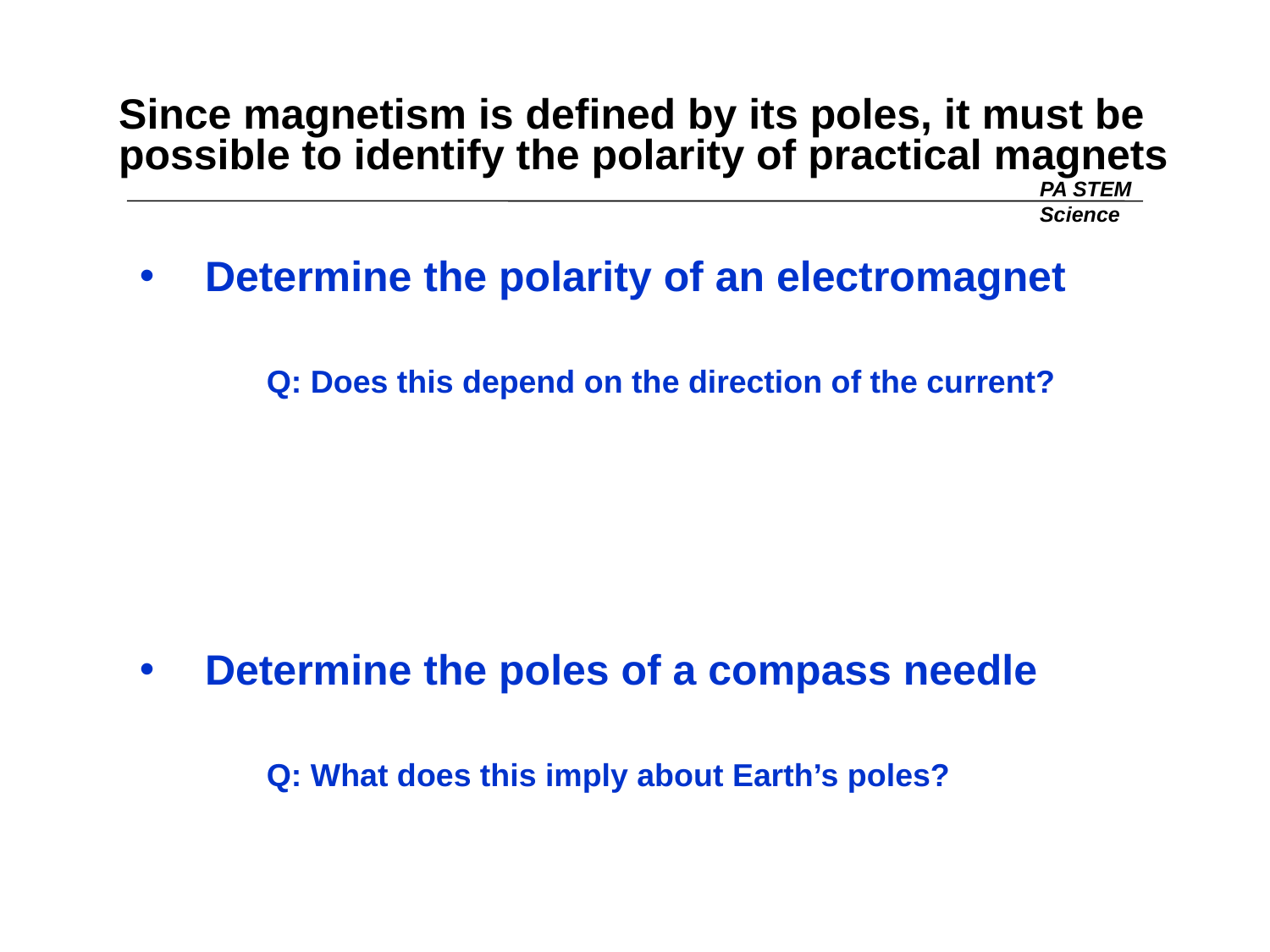

# Since magnetism is defined by its poles, it must be possible to identify the polarity of practical magnets
PA STEM
Science

   Determine the polarity of an electromagnet

	Q: Does this depend on the direction of the current?

   Determine the poles of a compass needle

	Q: What does this imply about Earth’s poles?